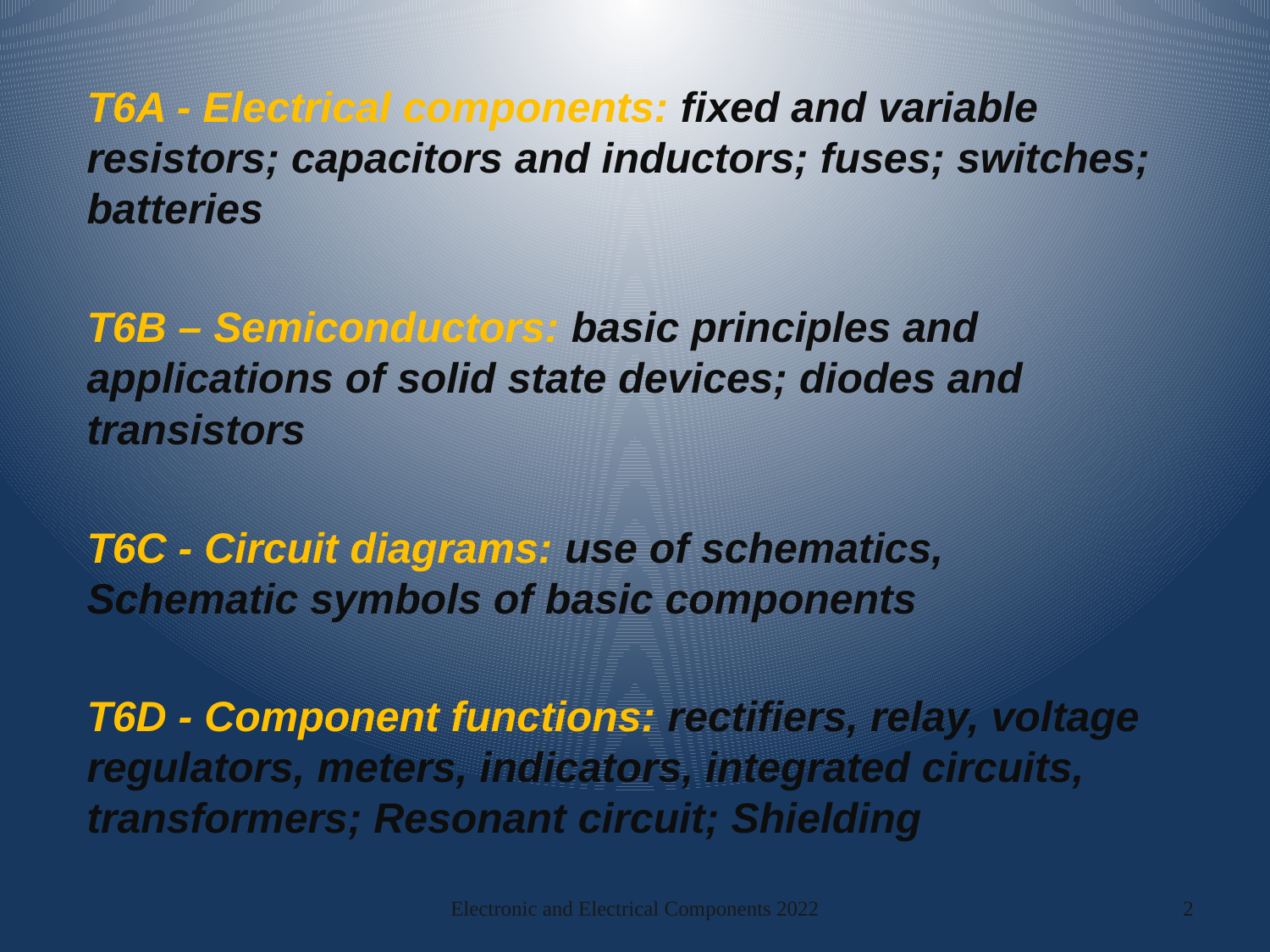

T6A - Electrical components: fixed and variable resistors; capacitors and inductors; fuses; switches; batteries

T6B – Semiconductors: basic principles and applications of solid state devices; diodes and transistors

T6C - Circuit diagrams: use of schematics, Schematic symbols of basic components

T6D - Component functions: rectifiers, relay, voltage regulators, meters, indicators, integrated circuits, transformers; Resonant circuit; Shielding

Electronic and Electrical Components 2022
2